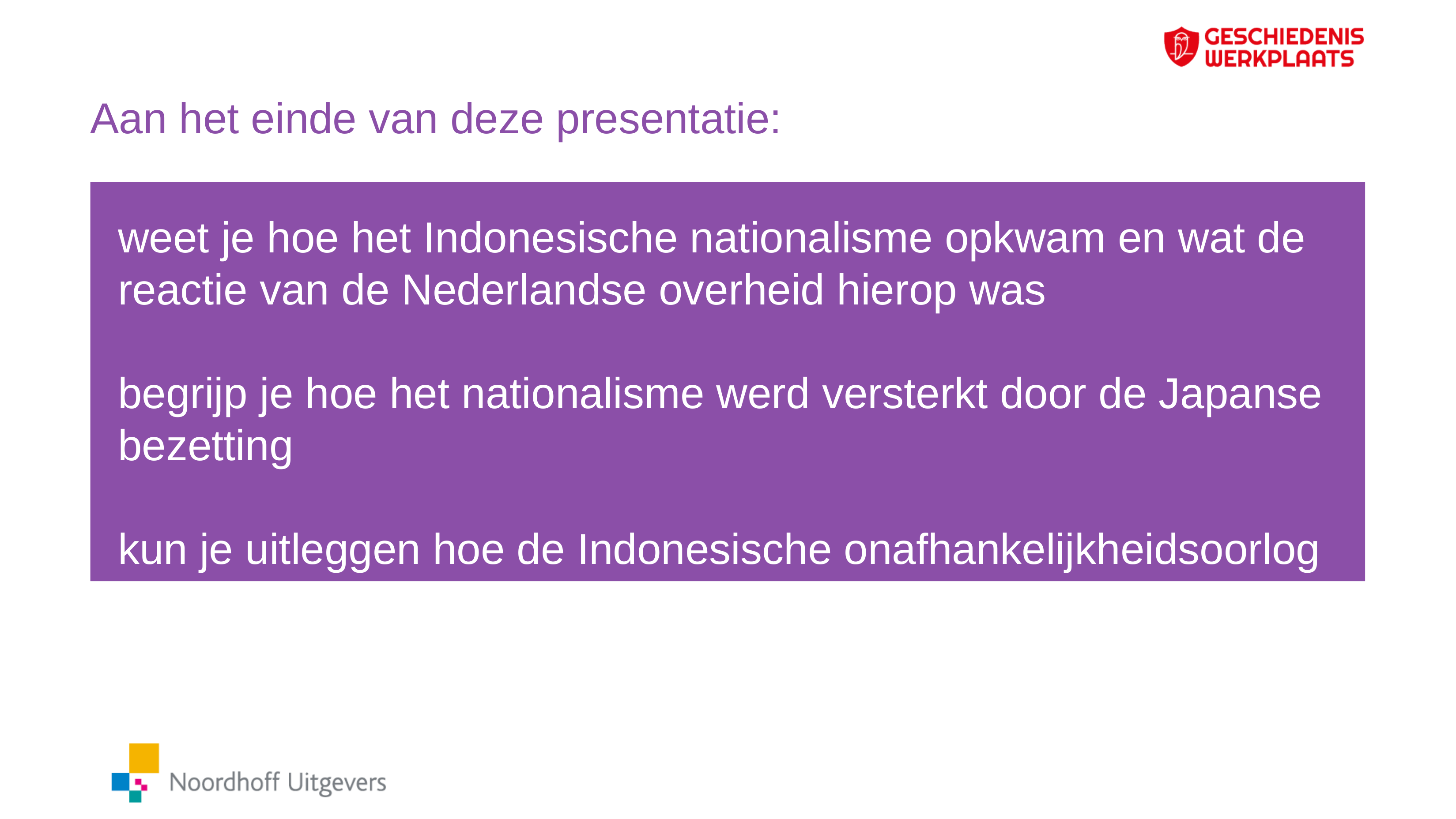

# Aan het einde van deze presentatie:
weet je hoe het Indonesische nationalisme opkwam en wat de reactie van de Nederlandse overheid hierop was

begrijp je hoe het nationalisme werd versterkt door de Japanse bezetting

kun je uitleggen hoe de Indonesische onafhankelijkheidsoorlog verliep